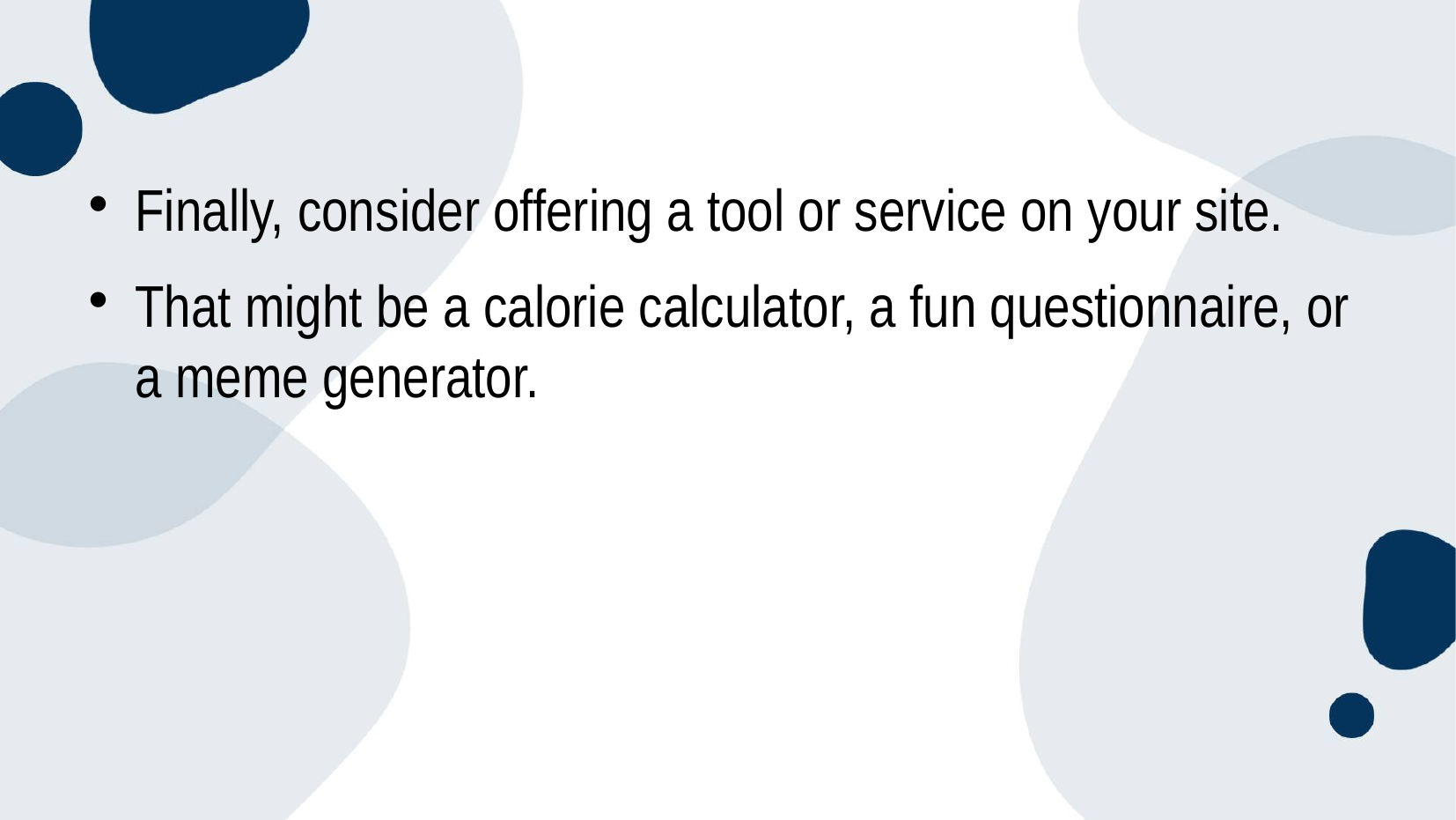

Finally, consider offering a tool or service on your site.
That might be a calorie calculator, a fun questionnaire, or a meme generator.